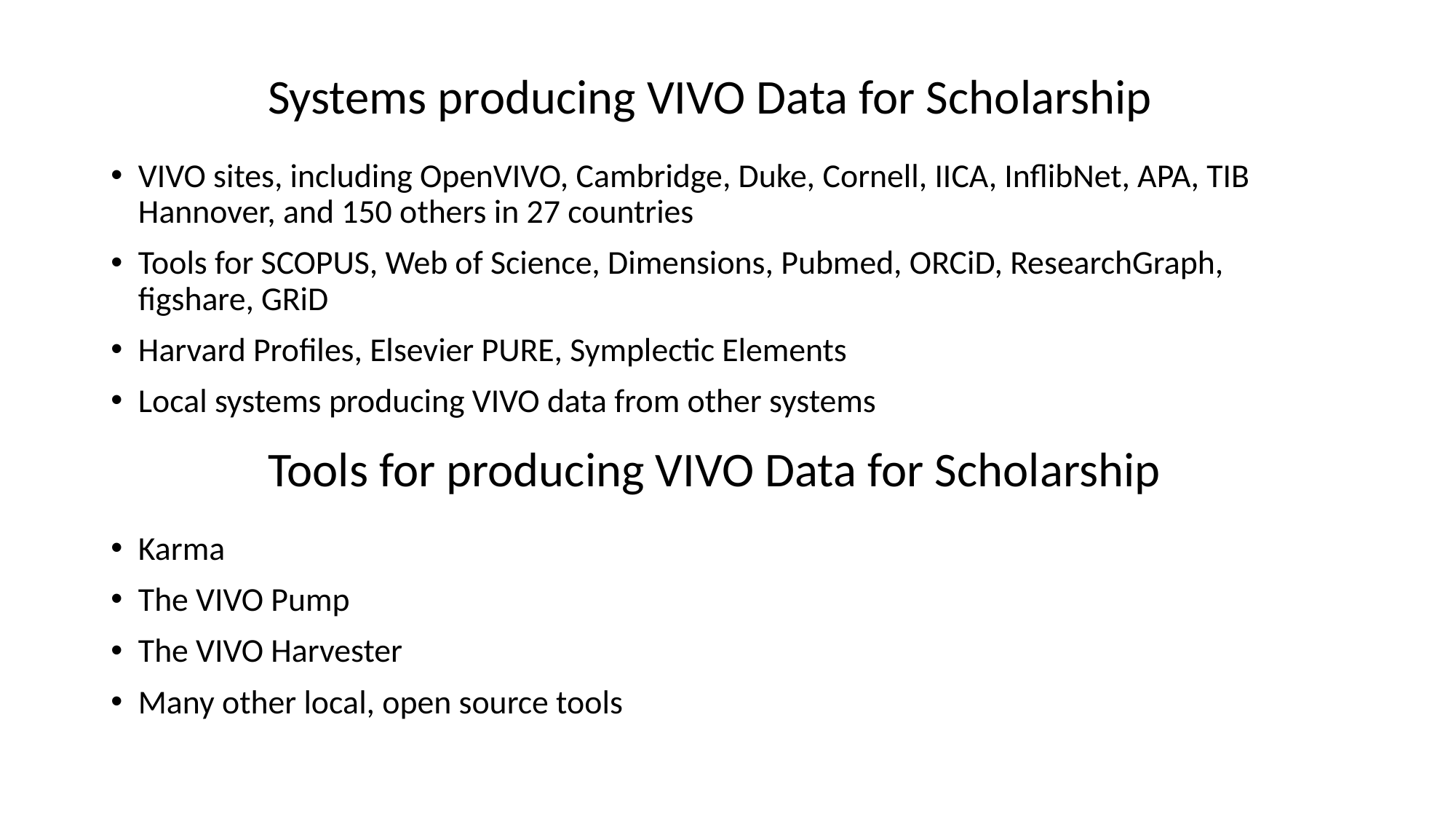

# Systems producing VIVO Data for Scholarship
VIVO sites, including OpenVIVO, Cambridge, Duke, Cornell, IICA, InflibNet, APA, TIB Hannover, and 150 others in 27 countries
Tools for SCOPUS, Web of Science, Dimensions, Pubmed, ORCiD, ResearchGraph, figshare, GRiD
Harvard Profiles, Elsevier PURE, Symplectic Elements
Local systems producing VIVO data from other systems

Tools for producing VIVO Data for Scholarship
Karma
The VIVO Pump
The VIVO Harvester
Many other local, open source tools